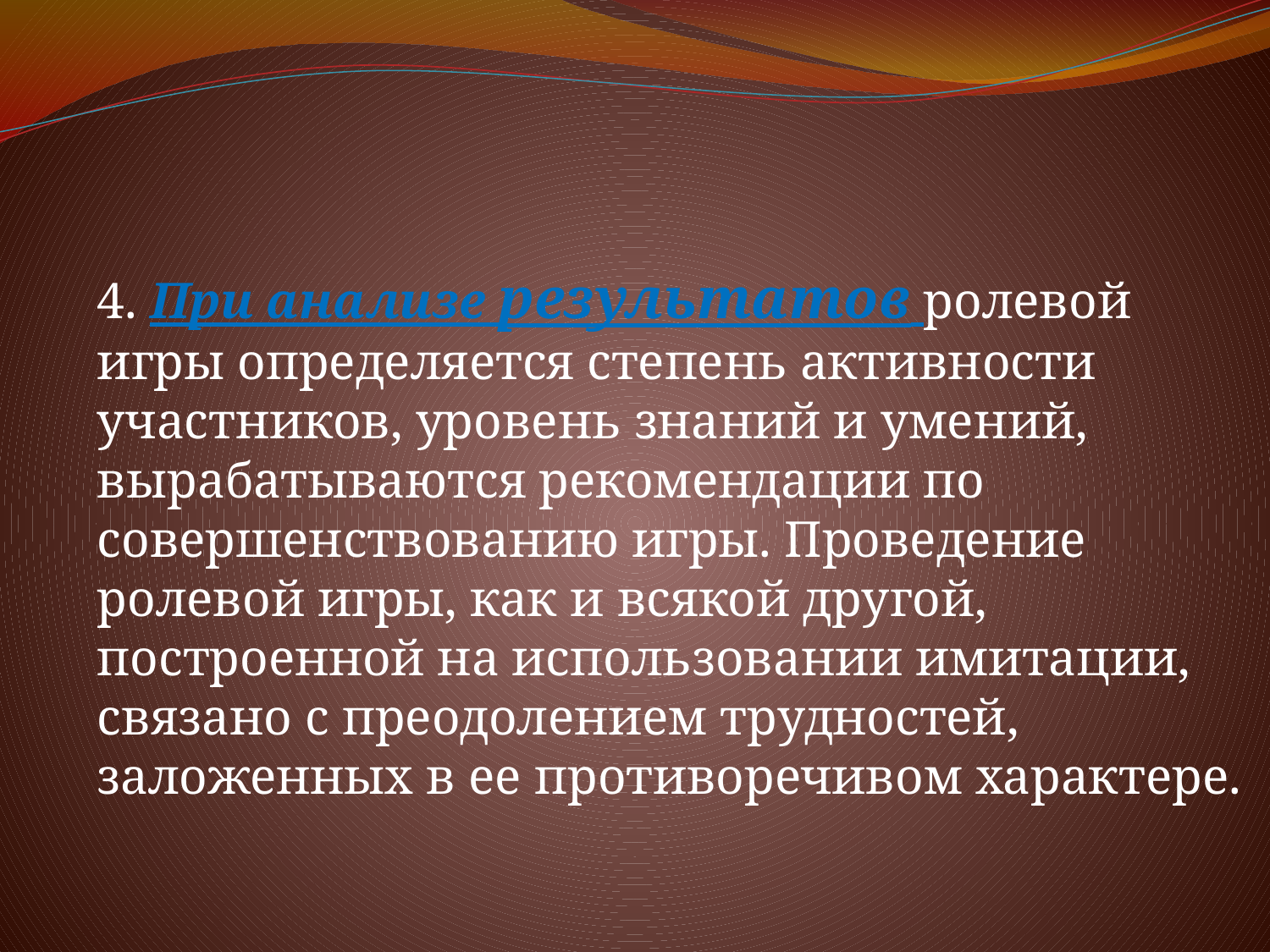

4. При анализе результатов ролевой игры определяется степень активности участников, уровень знаний и умений, вырабатываются рекомендации по совершенствованию игры. Проведение ролевой игры, как и всякой другой, построенной на использовании имитации, связано с преодолением трудностей, заложенных в ее противоречивом характере.